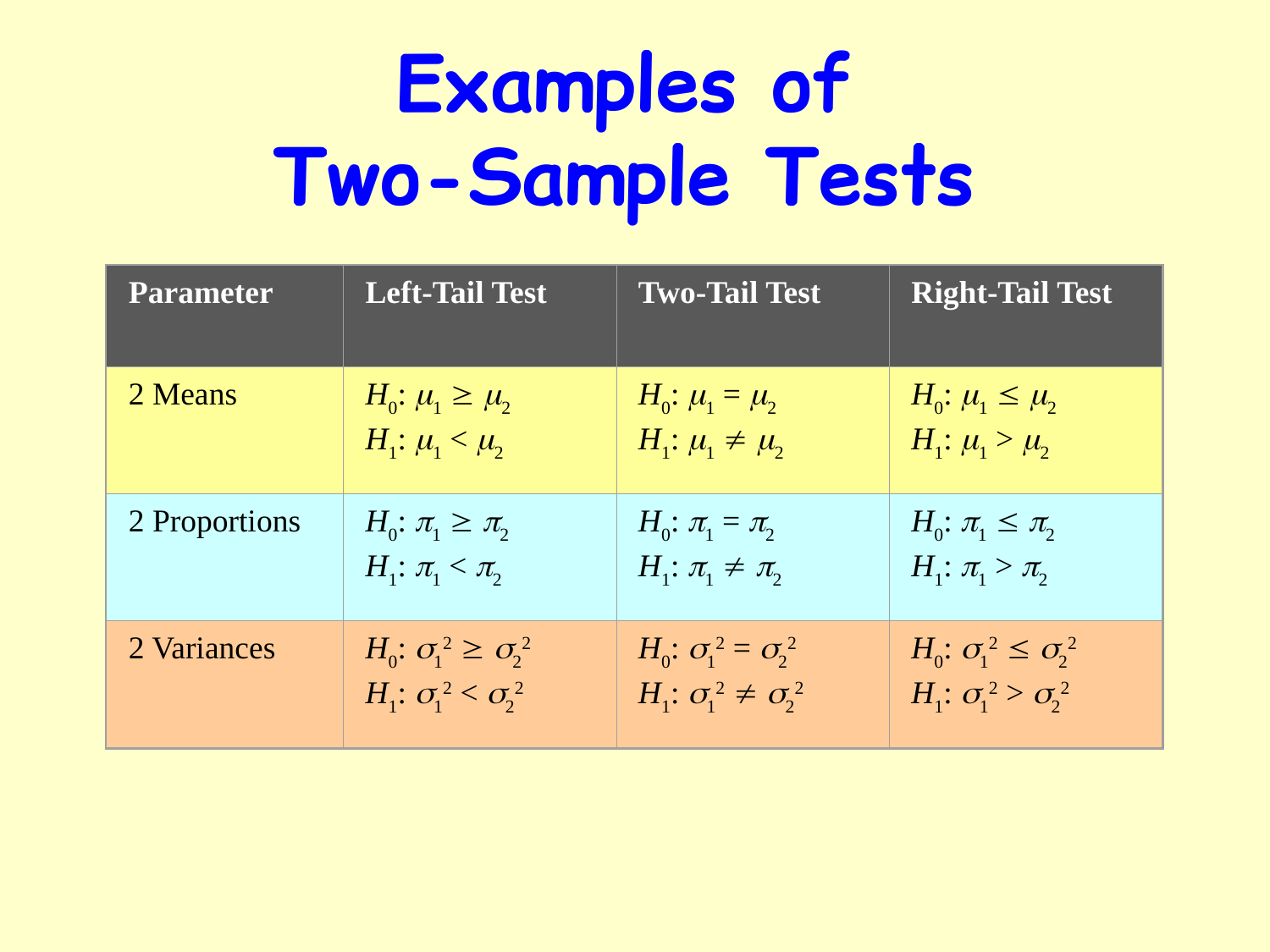

# Examples of Two-Sample Tests

Parameter

Left-Tail Test

Two-Tail Test

Right-Tail Test

2 Means

H0: μ1 ≥ μ2
H1: μ1 < μ2

H0: μ1 = μ2
H1: μ1 ≠ μ2

H0: μ1 ≤ μ2
H1: μ1 > μ2

2 Proportions

H0: π1 ≥ π2
H1: π1 < π2

H0: π1 = π2
H1: π1 ≠ π2

H0: π1 ≤ π2
H1: π1 > π2

2 Variances

H0: σ12 ≥ σ22
H1: σ12 < σ22

H0: σ12 = σ22
H1: σ12 ≠ σ22

H0: σ12 ≤ σ22
H1: σ12 > σ22